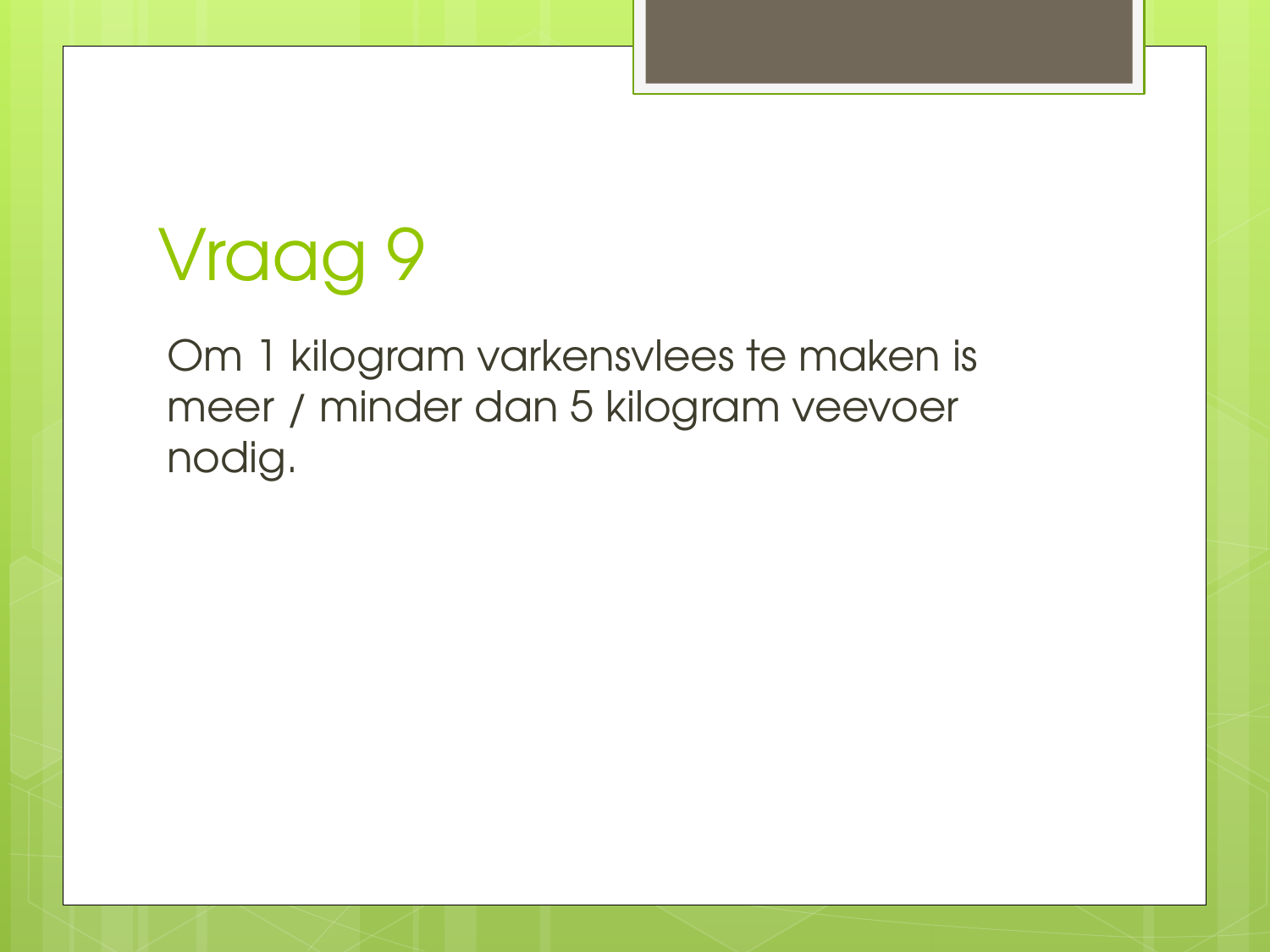

# Vraag 9
Om 1 kilogram varkensvlees te maken is meer / minder dan 5 kilogram veevoer nodig.